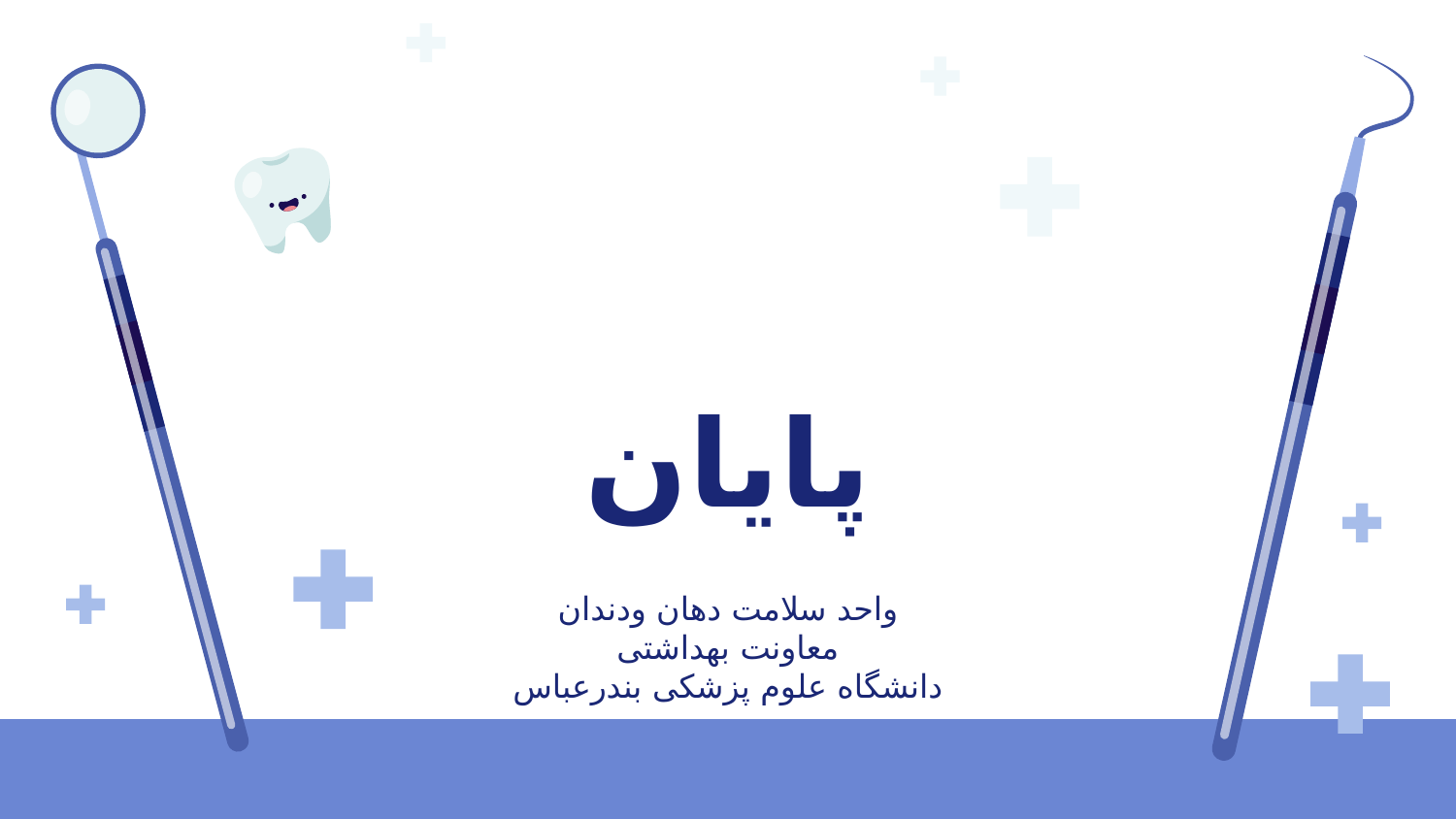

# پایان

واحد سلامت دهان ودندان
معاونت بهداشتی
دانشگاه علوم پزشکی بندرعباس